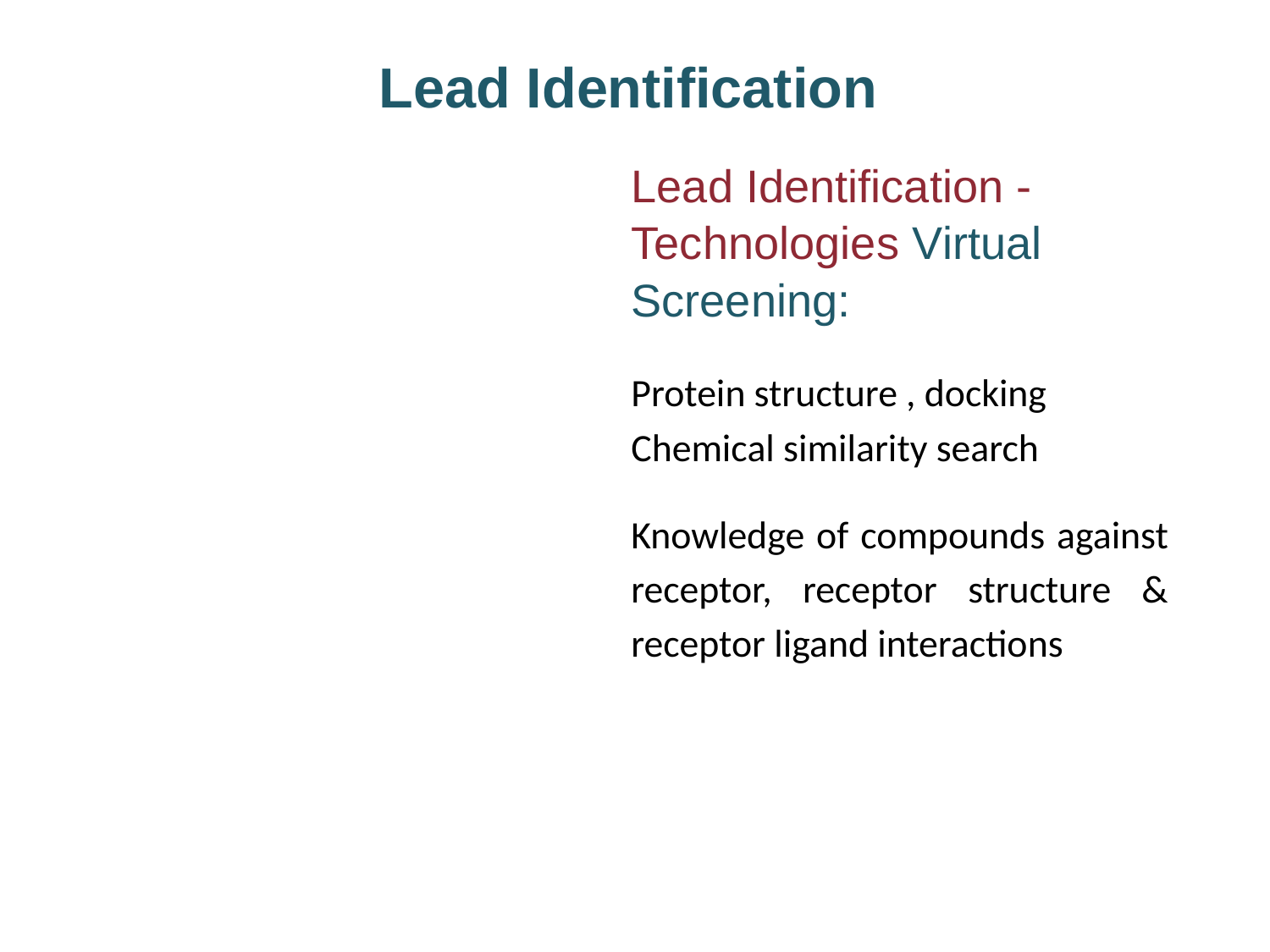

Lead Identification
Lead Identification -Technologies Virtual Screening:
Protein structure , docking Chemical similarity search
Knowledge of compounds against receptor, receptor structure & receptor ligand interactions